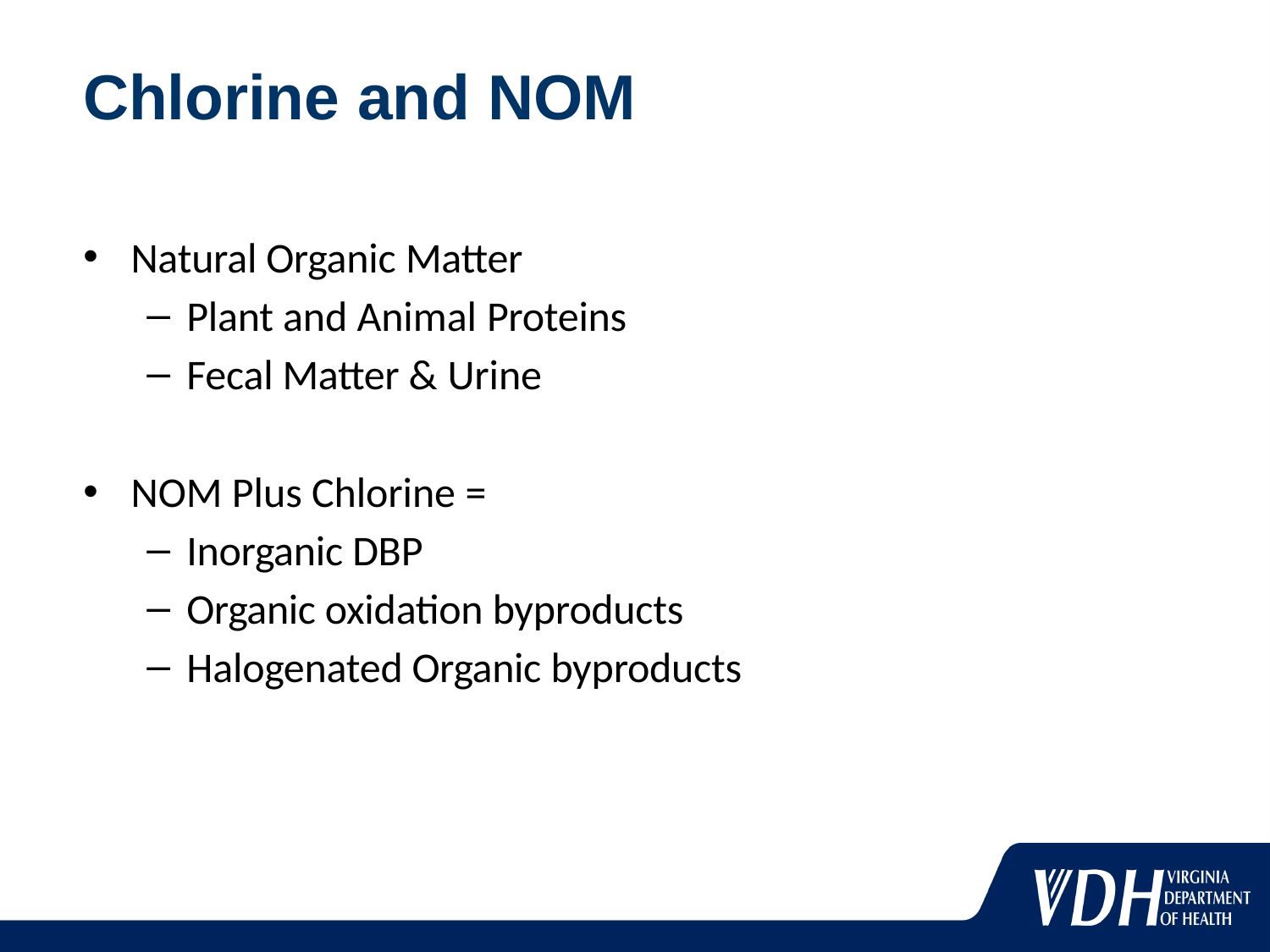

# Chlorine and NOM
Natural Organic Matter
Plant and Animal Proteins
Fecal Matter & Urine

NOM Plus Chlorine =
Inorganic DBP
Organic oxidation byproducts
Halogenated Organic byproducts